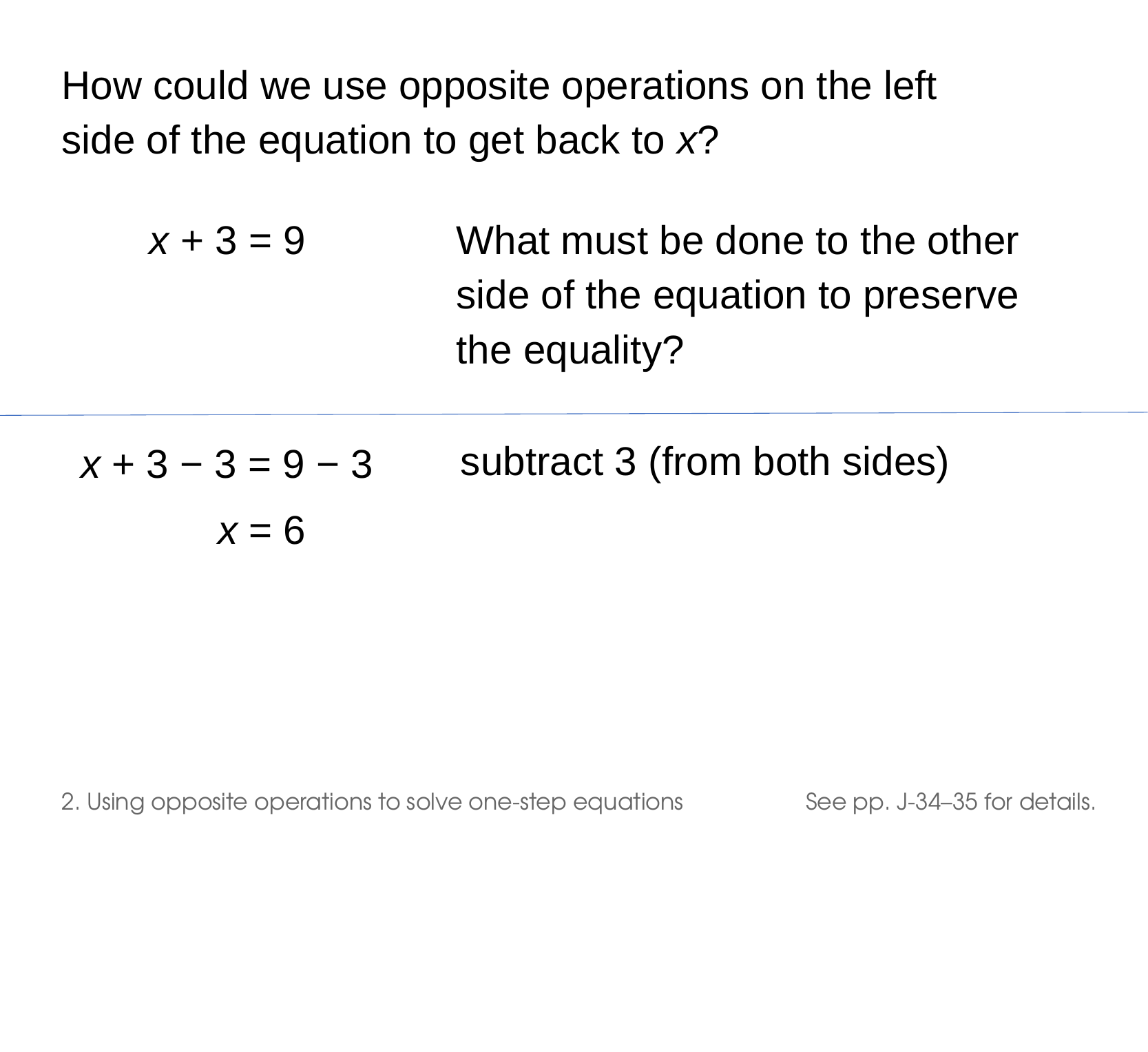

How could we use opposite operations on the left side of the equation to get back to x?
x + 3 = 9
What must be done to the other side of the equation to preserve the equality?
subtract 3 (from both sides)
    x + 3 − 3 = 9 − 3
   	       x = 6
2. Using opposite operations to solve one-step equations
See pp. J-34–35 for details.